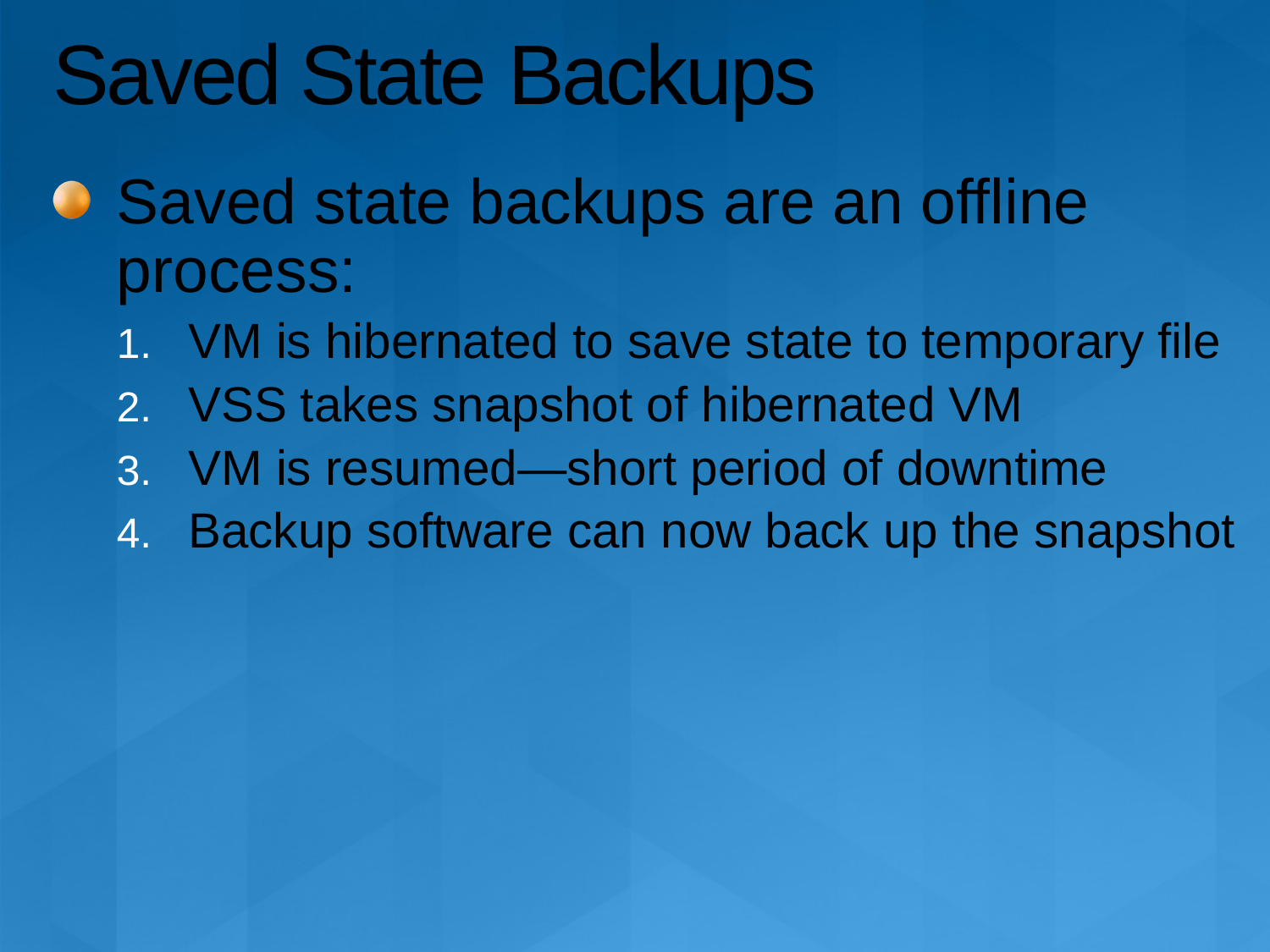

# Saved State Backups
Saved state backups are an offline process:
VM is hibernated to save state to temporary file
VSS takes snapshot of hibernated VM
VM is resumed—short period of downtime
Backup software can now back up the snapshot